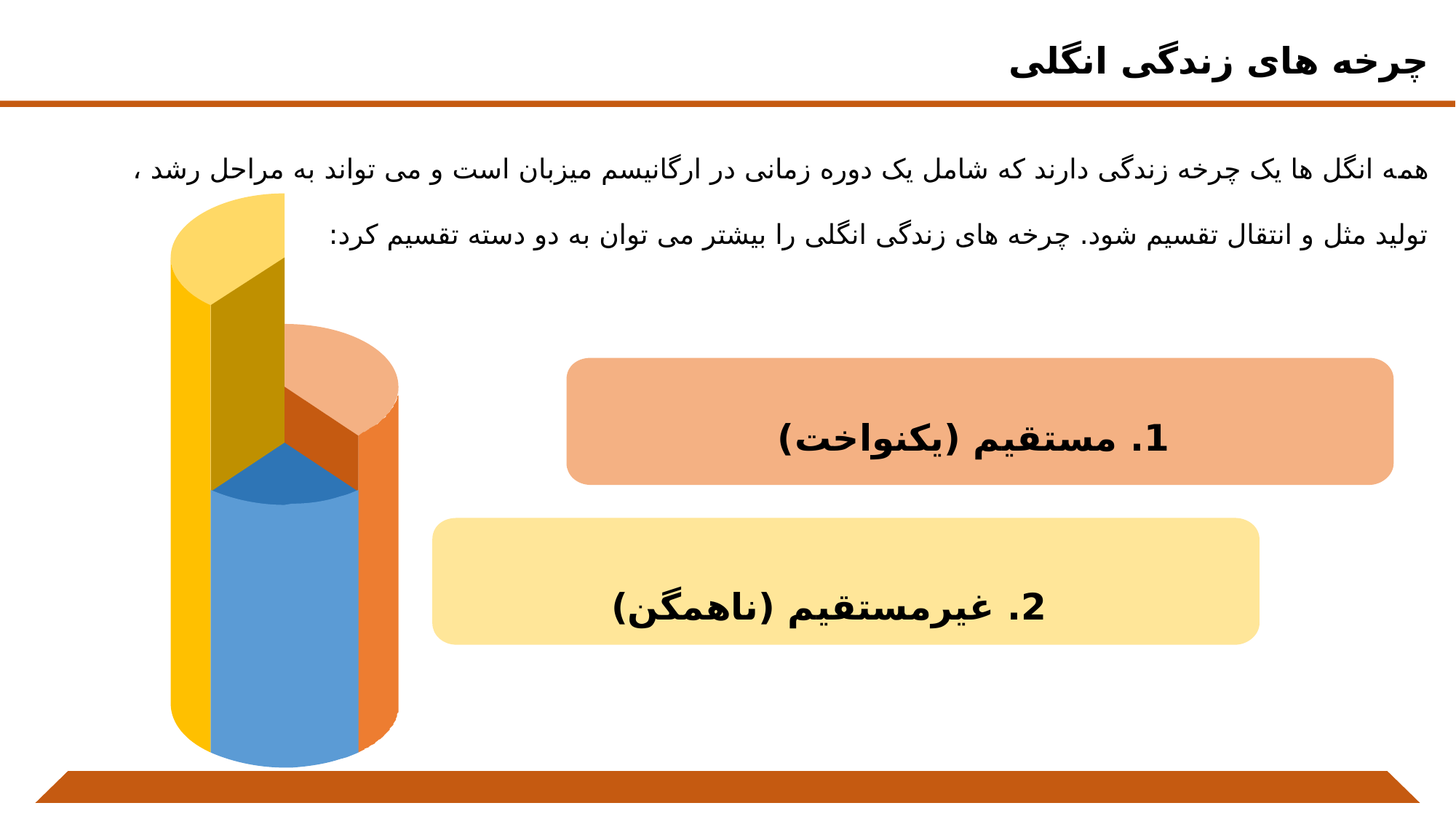

چرخه های زندگی انگلی

همه انگل ها یک چرخه زندگی دارند که شامل یک دوره زمانی در ارگانیسم میزبان است و می تواند به مراحل رشد ، تولید مثل و انتقال تقسیم شود. چرخه های زندگی انگلی را بیشتر می توان به دو دسته تقسیم کرد:

1. مستقیم (یکنواخت)

2. غیرمستقیم (ناهمگن)